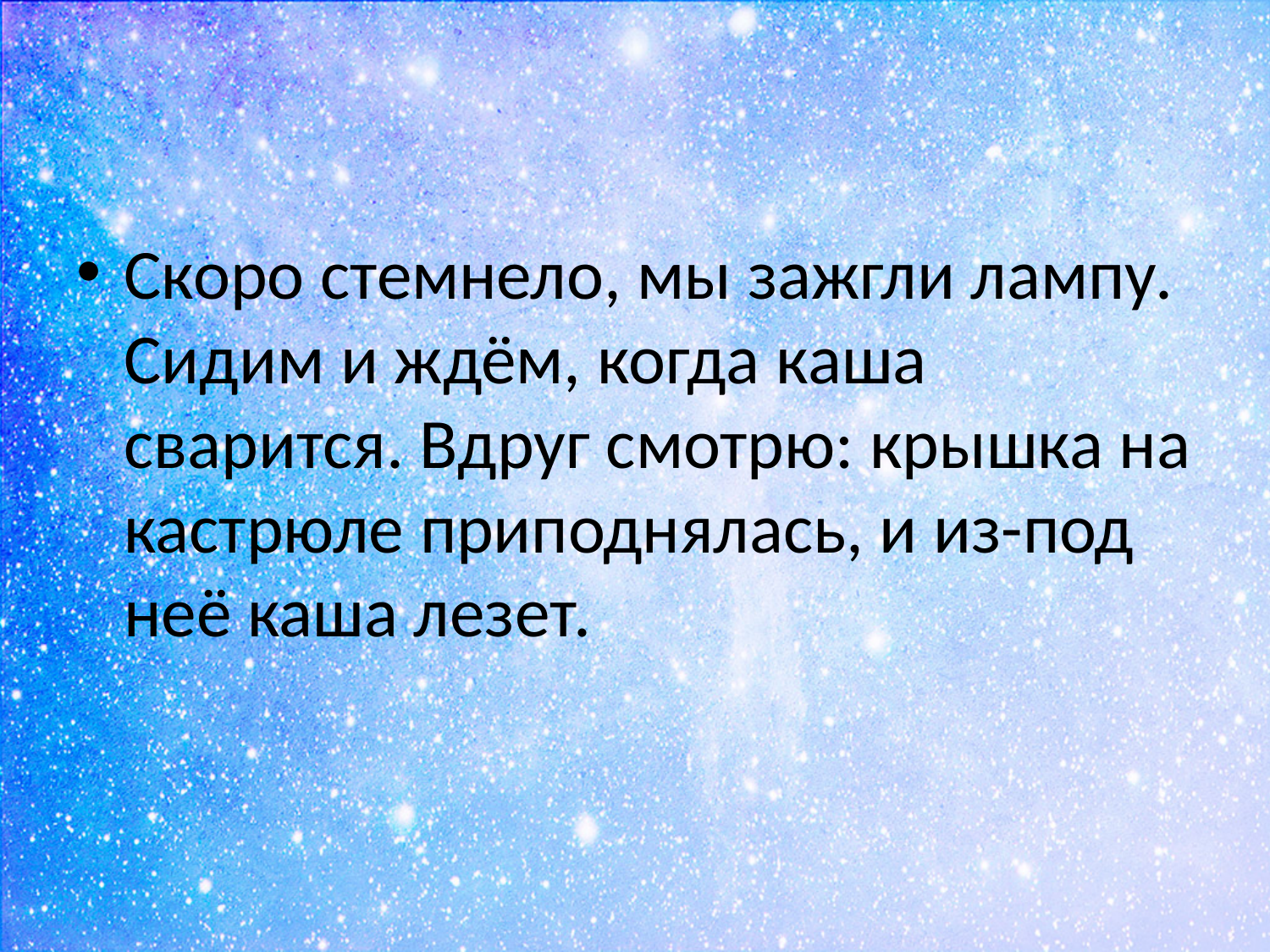

#
Скоро стемнело, мы зажгли лампу. Сидим и ждём, когда каша сварится. Вдруг смотрю: крышка на кастрюле приподнялась, и из-под неё каша лезет.